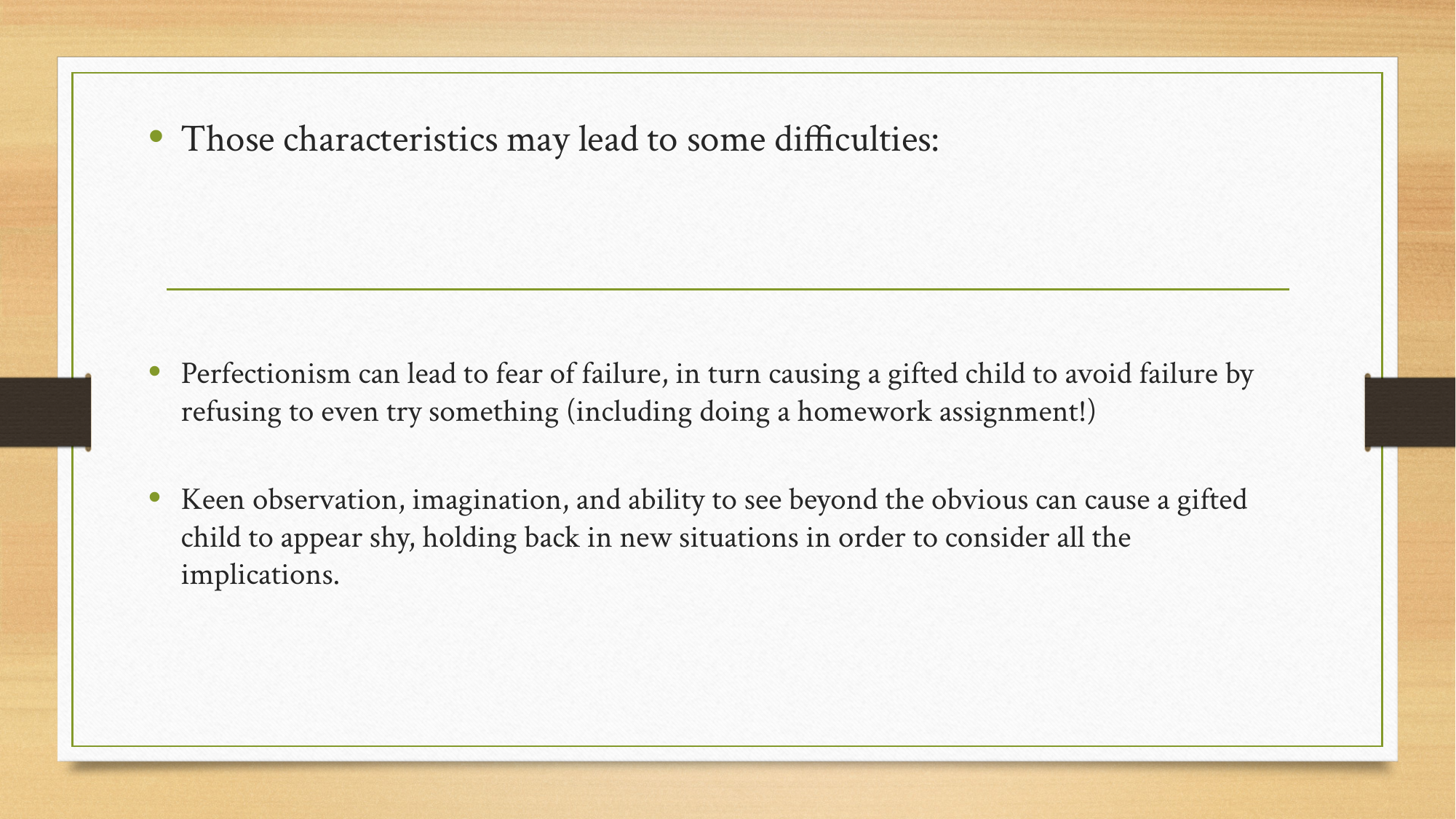

Those characteristics may lead to some difficulties:

Perfectionism can lead to fear of failure, in turn causing a gifted child to avoid failure by refusing to even try something (including doing a homework assignment!)
Keen observation, imagination, and ability to see beyond the obvious can cause a gifted child to appear shy, holding back in new situations in order to consider all the implications.